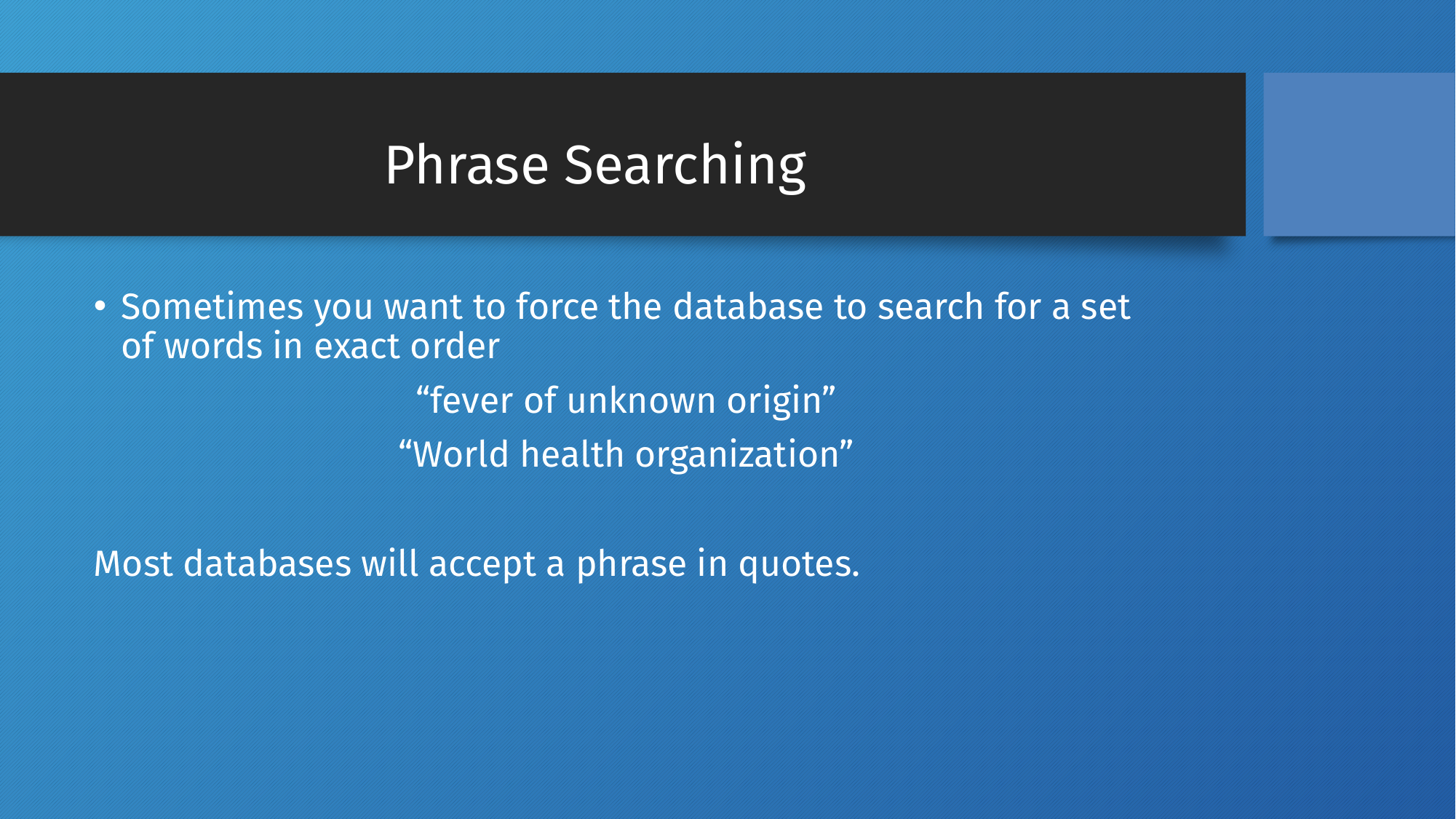

# Phrase Searching
Sometimes you want to force the database to search for a set of words in exact order
“fever of unknown origin”
“World health organization”

Most databases will accept a phrase in quotes.